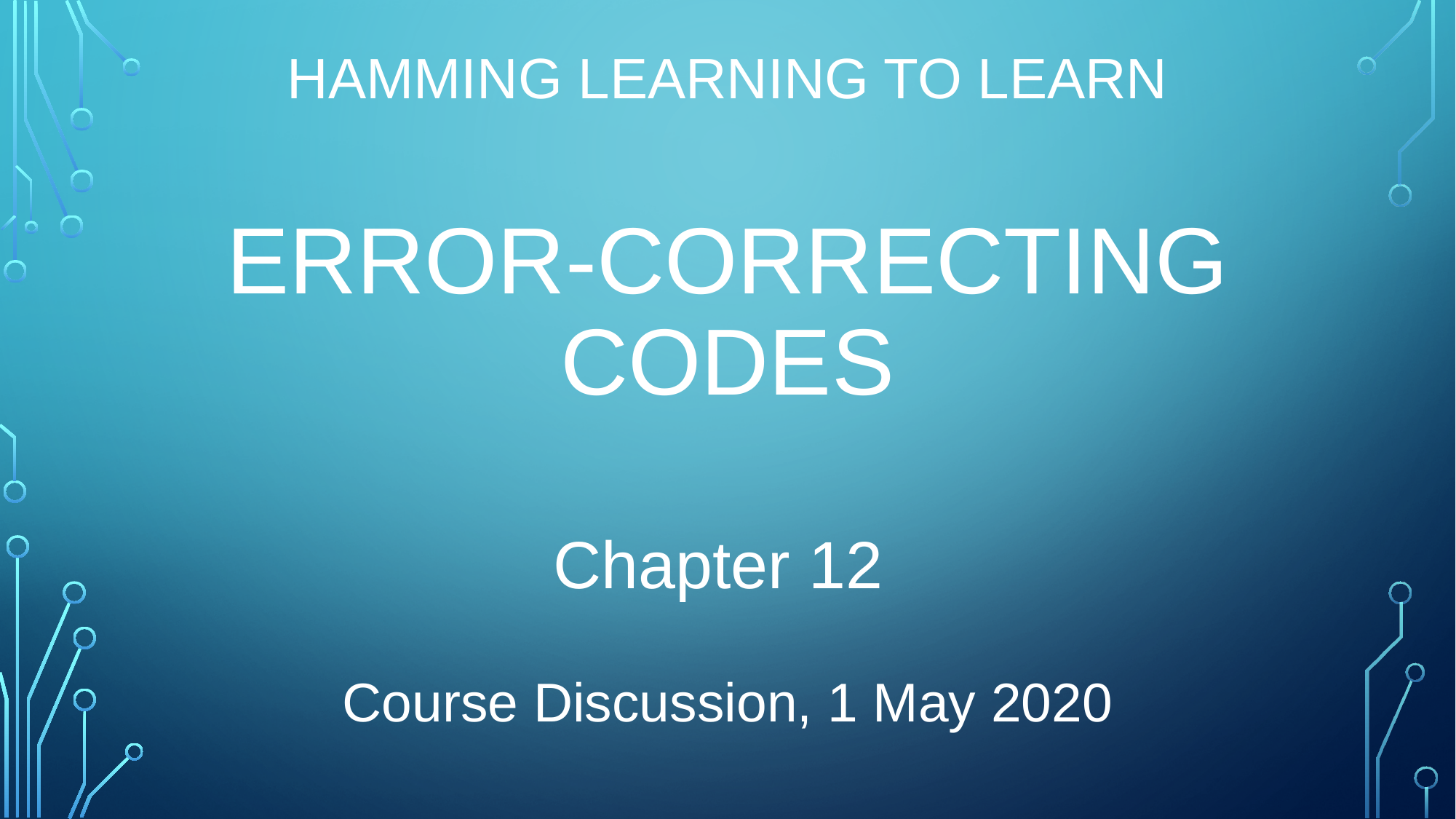

# Hamming Learning to Learn ERROR-Correcting Codes
Chapter 12

Course Discussion, 1 May 2020